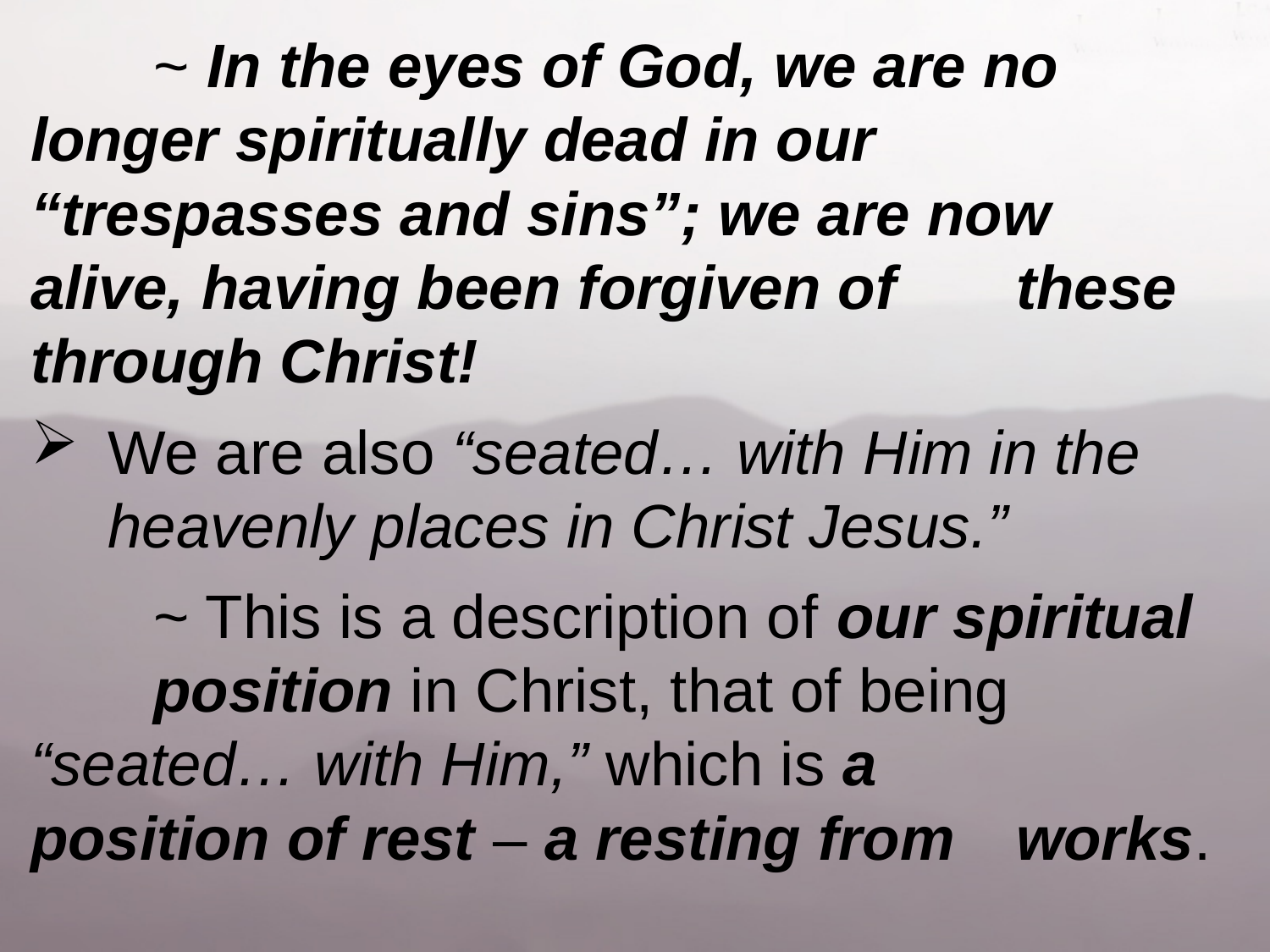

~ In the eyes of God, we are no 						longer spiritually dead in our 					“trespasses and sins”; we are now 					alive, having been forgiven of 						these through Christ!
We are also “seated… with Him in the heavenly places in Christ Jesus.”
		~ This is a description of our spiritual 					position in Christ, that of being 					“seated… with Him,” which is a 							position of rest – a resting from 						works.